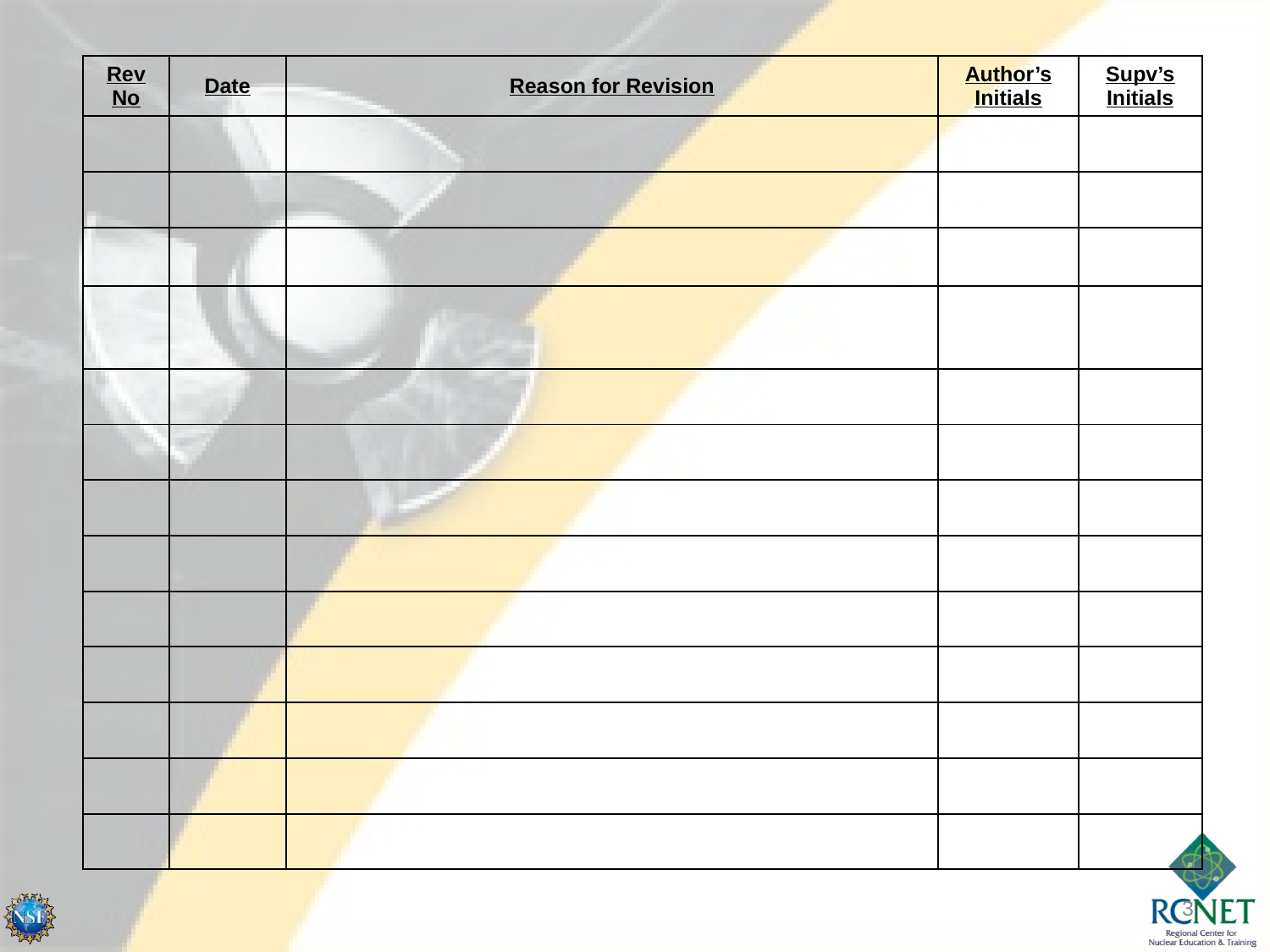

| Rev No | Date | Reason for Revision | Author’s Initials | Supv’s Initials |
| --- | --- | --- | --- | --- |
|  |  |  |  |  |
|  |  |  |  |  |
|  |  |  |  |  |
|  |  |  |  |  |
|  |  |  |  |  |
|  |  |  |  |  |
|  |  |  |  |  |
|  |  |  |  |  |
|  |  |  |  |  |
|  |  |  |  |  |
|  |  |  |  |  |
|  |  |  |  |  |
|  |  |  |  |  |
3